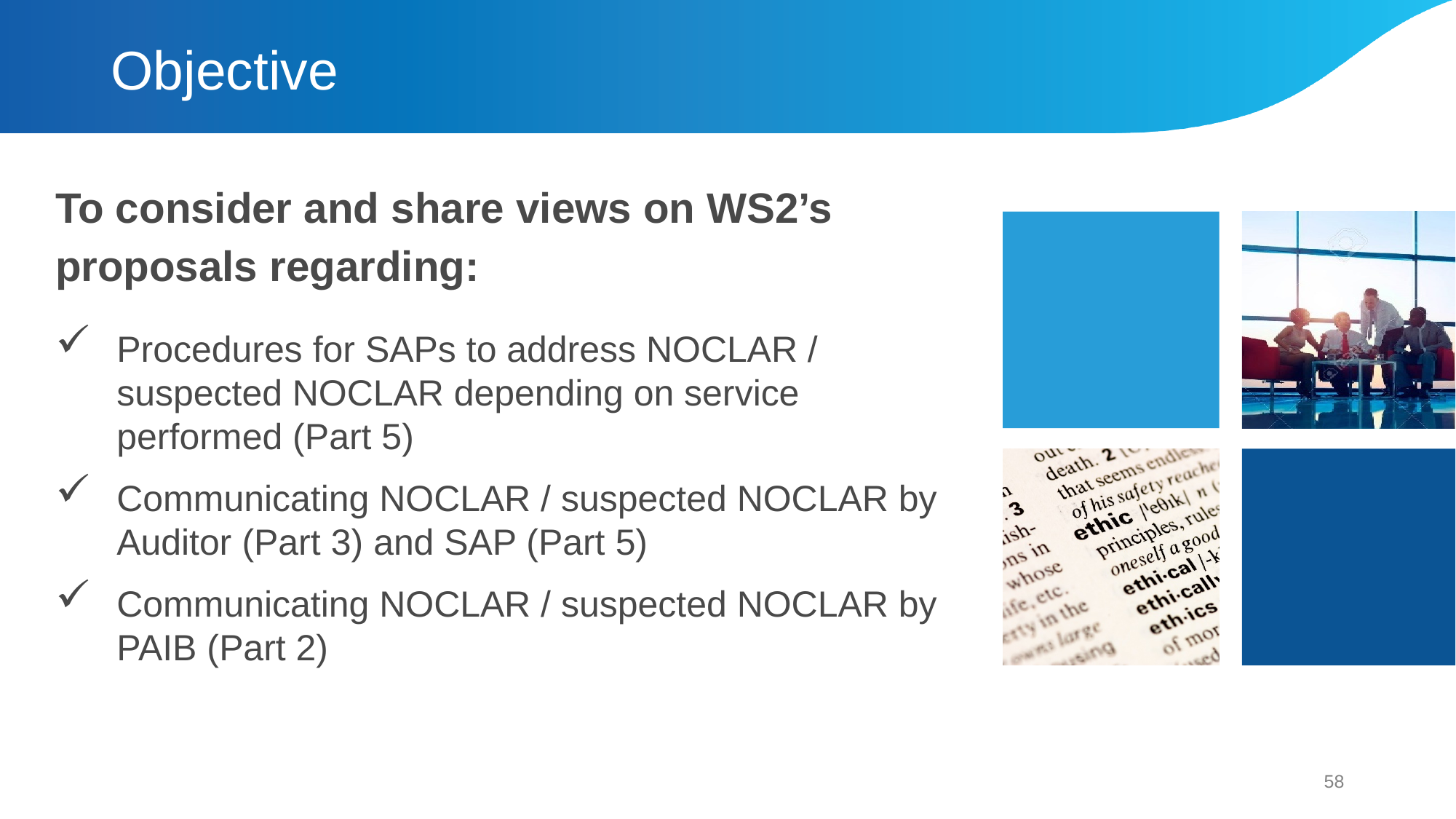

# Objective
To consider and share views on WS2’s proposals regarding:
Procedures for SAPs to address NOCLAR / suspected NOCLAR depending on service performed (Part 5)
Communicating NOCLAR / suspected NOCLAR by Auditor (Part 3) and SAP (Part 5)
Communicating NOCLAR / suspected NOCLAR by PAIB (Part 2)
58